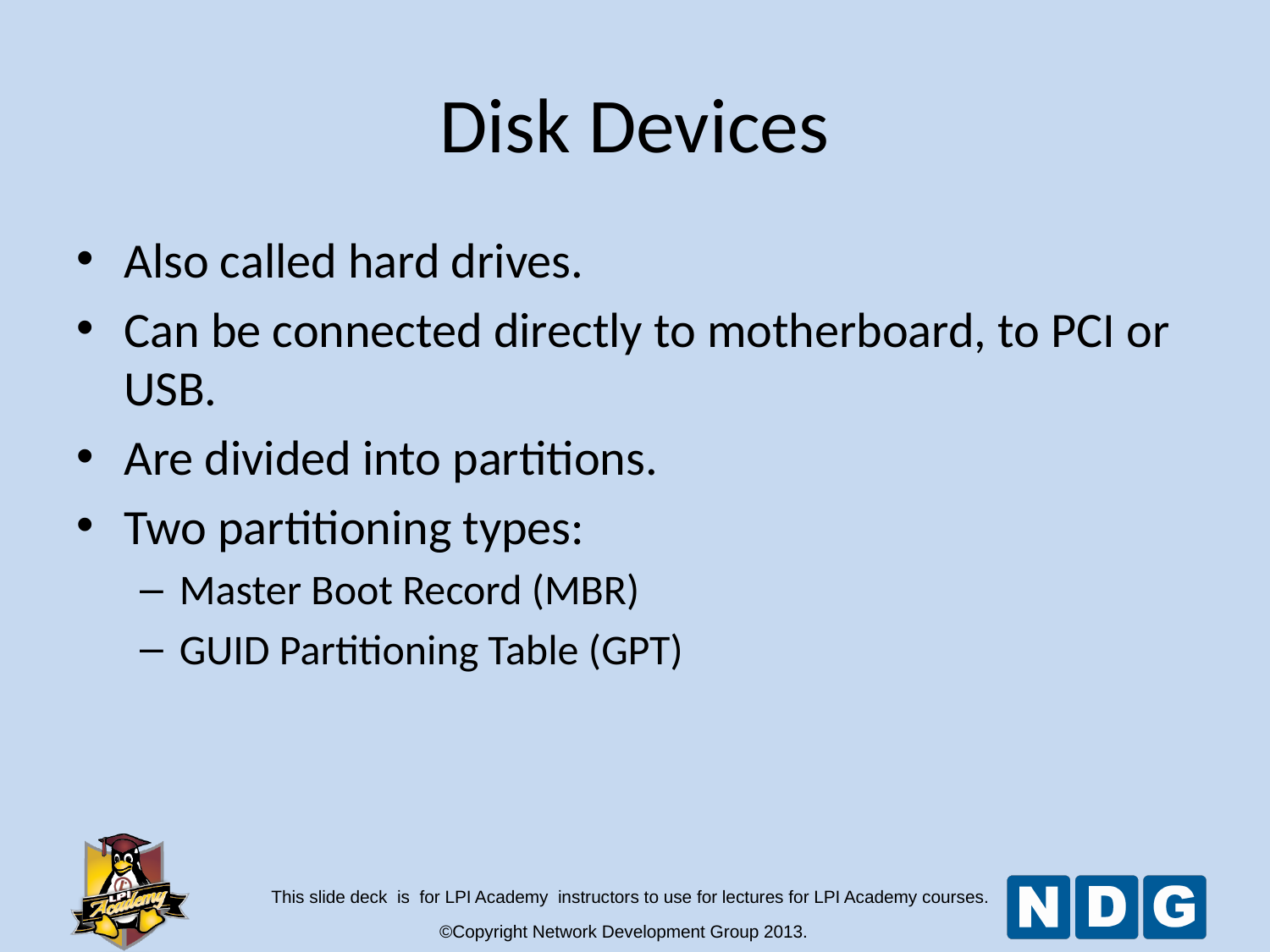

Disk Devices
Also called hard drives.
Can be connected directly to motherboard, to PCI or USB.
Are divided into partitions.
Two partitioning types:
Master Boot Record (MBR)
GUID Partitioning Table (GPT)